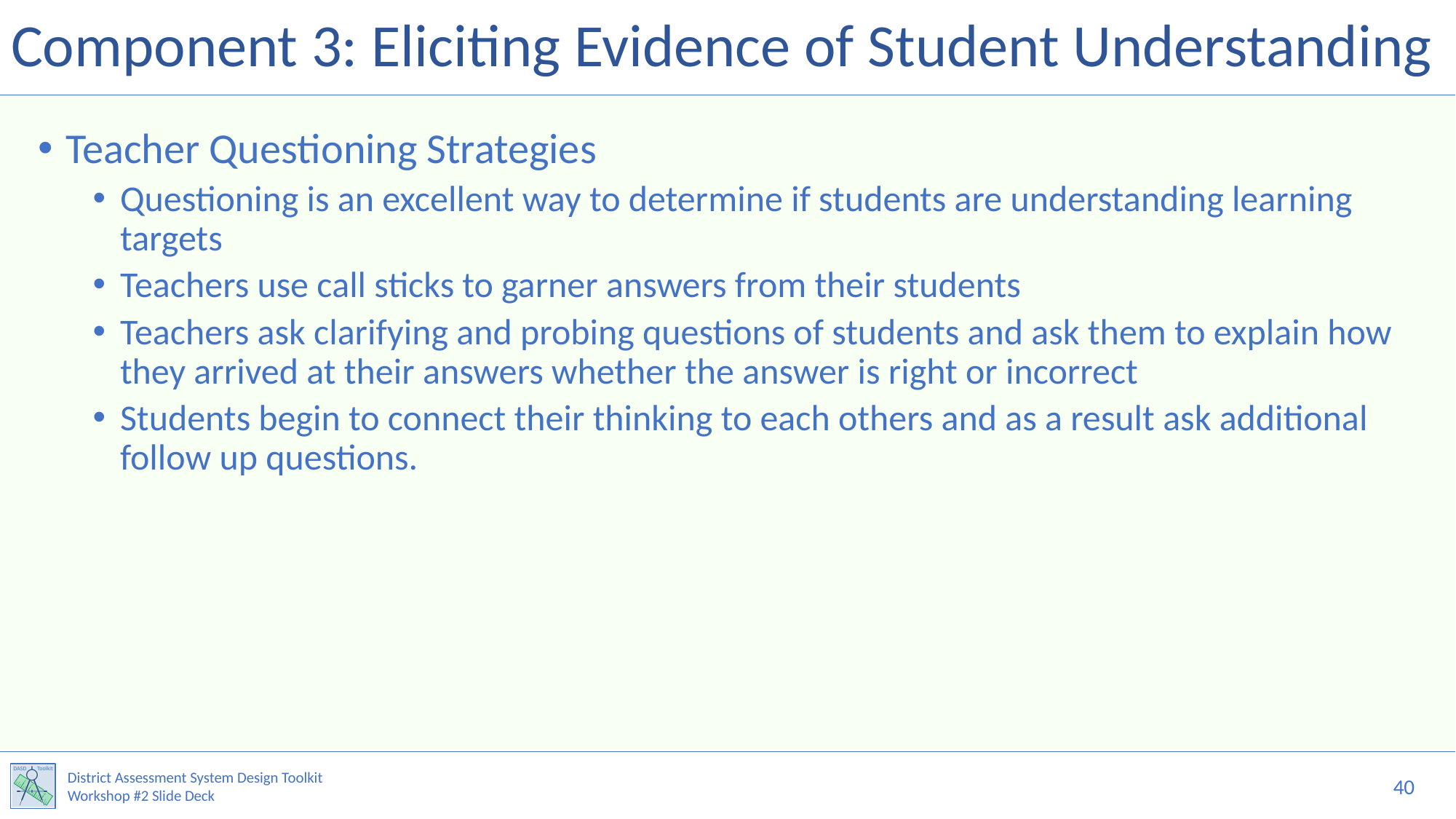

# Component 3: Eliciting Evidence of Student Understanding
Teacher Questioning Strategies
Questioning is an excellent way to determine if students are understanding learning targets
Teachers use call sticks to garner answers from their students
Teachers ask clarifying and probing questions of students and ask them to explain how they arrived at their answers whether the answer is right or incorrect
Students begin to connect their thinking to each others and as a result ask additional follow up questions.